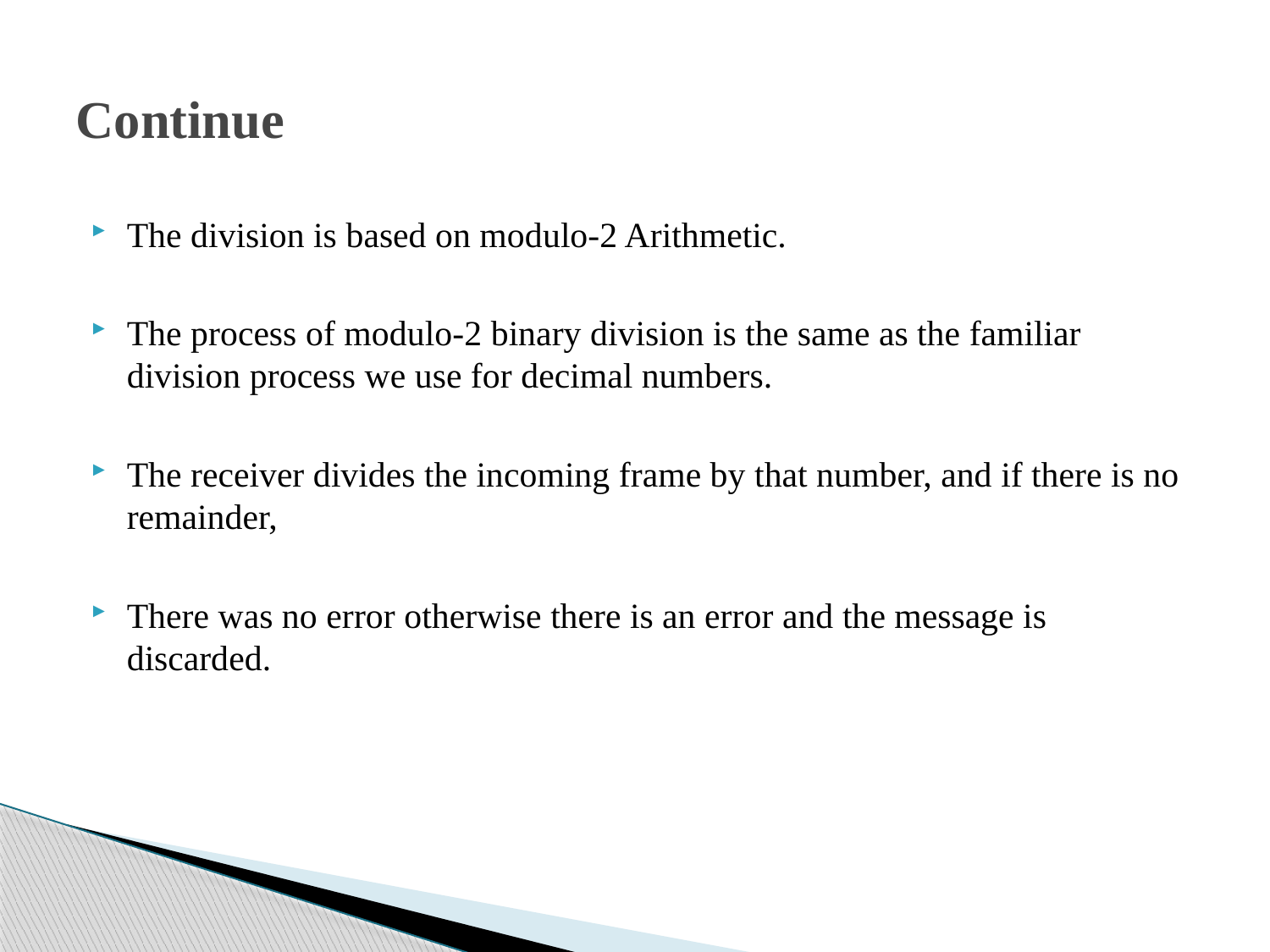

# Continue
The division is based on modulo-2 Arithmetic.

The process of modulo-2 binary division is the same as the familiar division process we use for decimal numbers.

The receiver divides the incoming frame by that number, and if there is no remainder,

There was no error otherwise there is an error and the message is discarded.